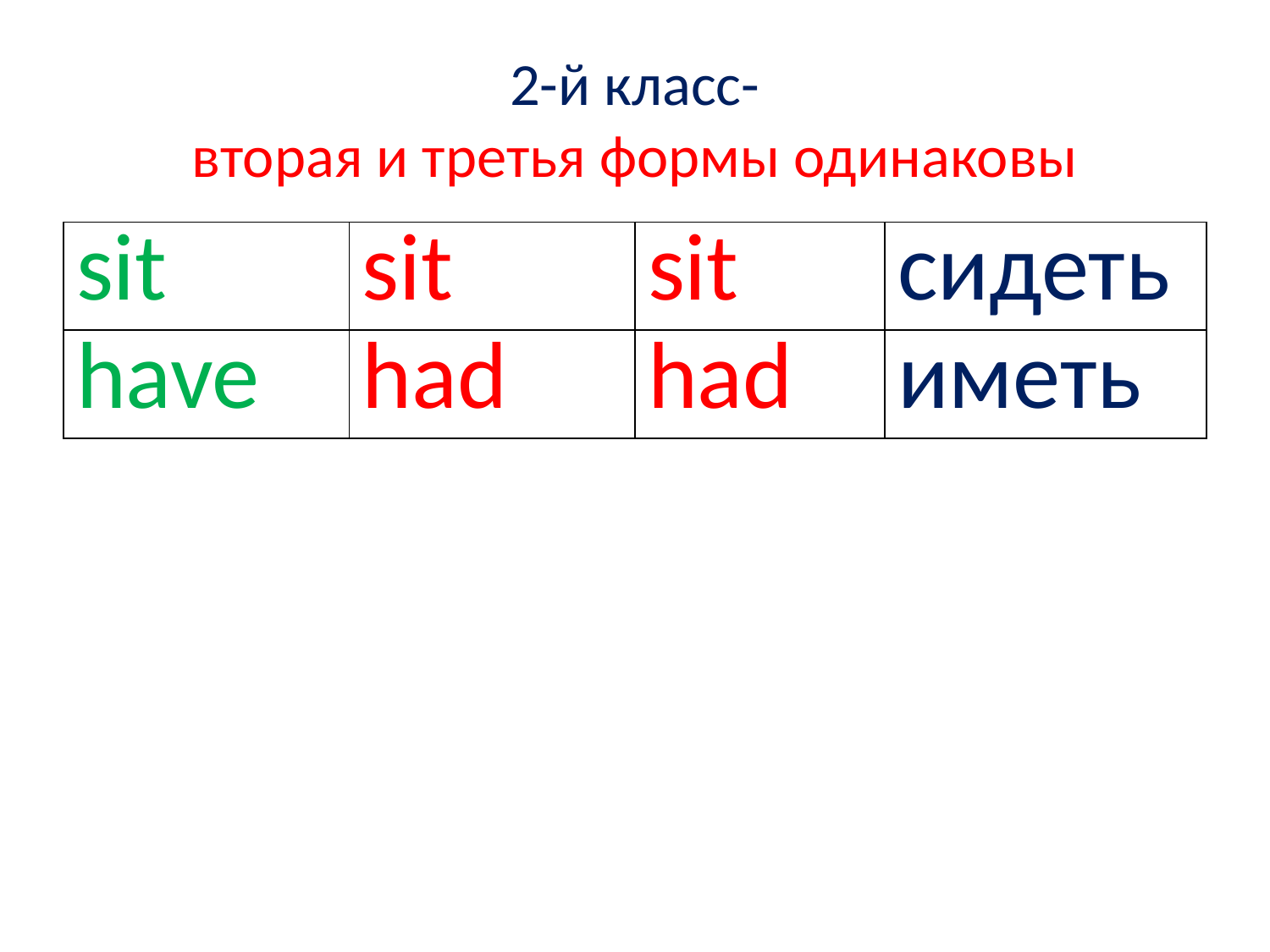

# 2-й класс- вторая и третья формы одинаковы
| sit | sit | sit | сидеть |
| --- | --- | --- | --- |
| have | had | had | иметь |